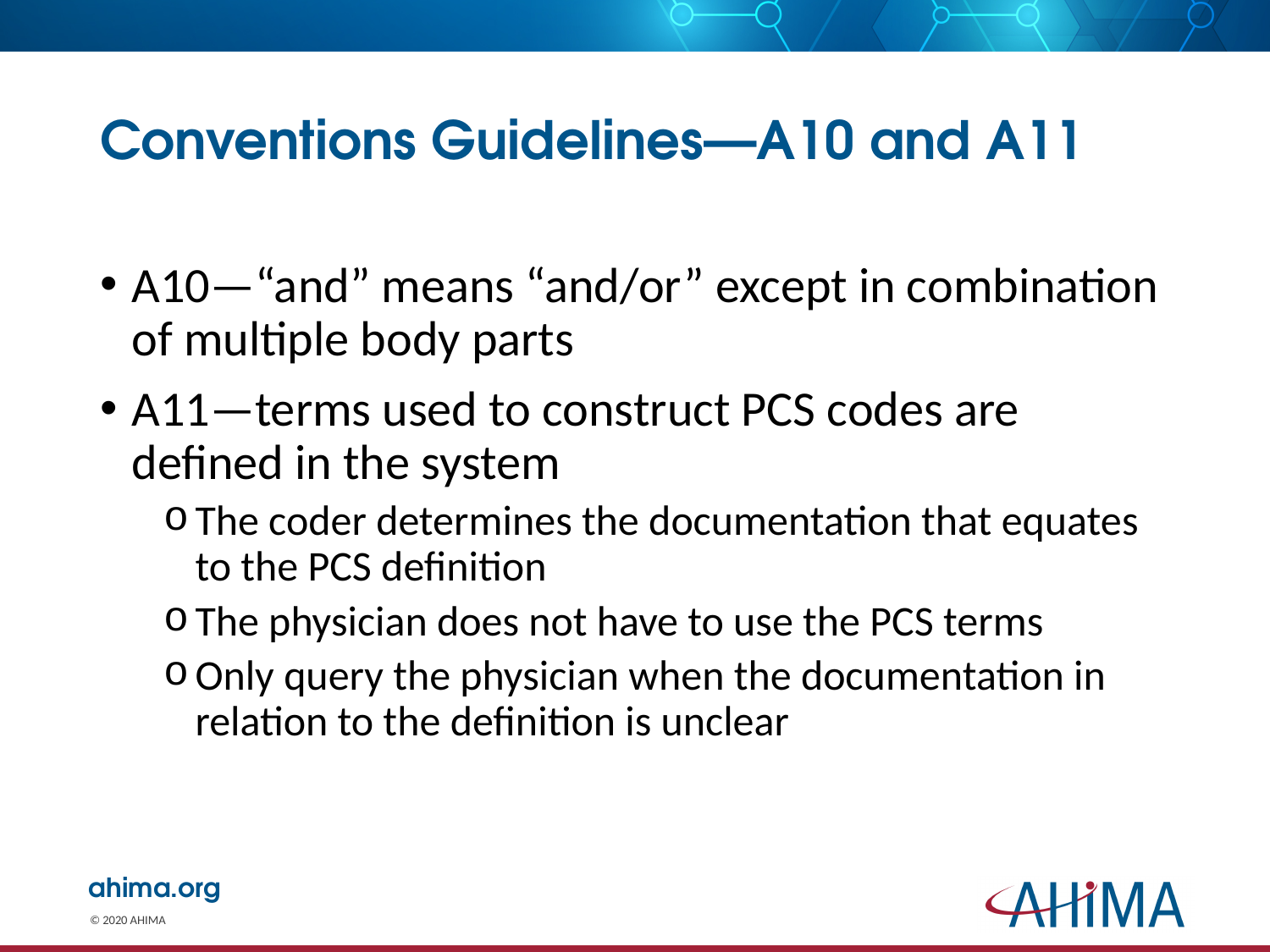

# Conventions Guidelines—A10 and A11
A10—“and” means “and/or” except in combination of multiple body parts
A11—terms used to construct PCS codes are defined in the system
The coder determines the documentation that equates to the PCS definition
The physician does not have to use the PCS terms
Only query the physician when the documentation in relation to the definition is unclear